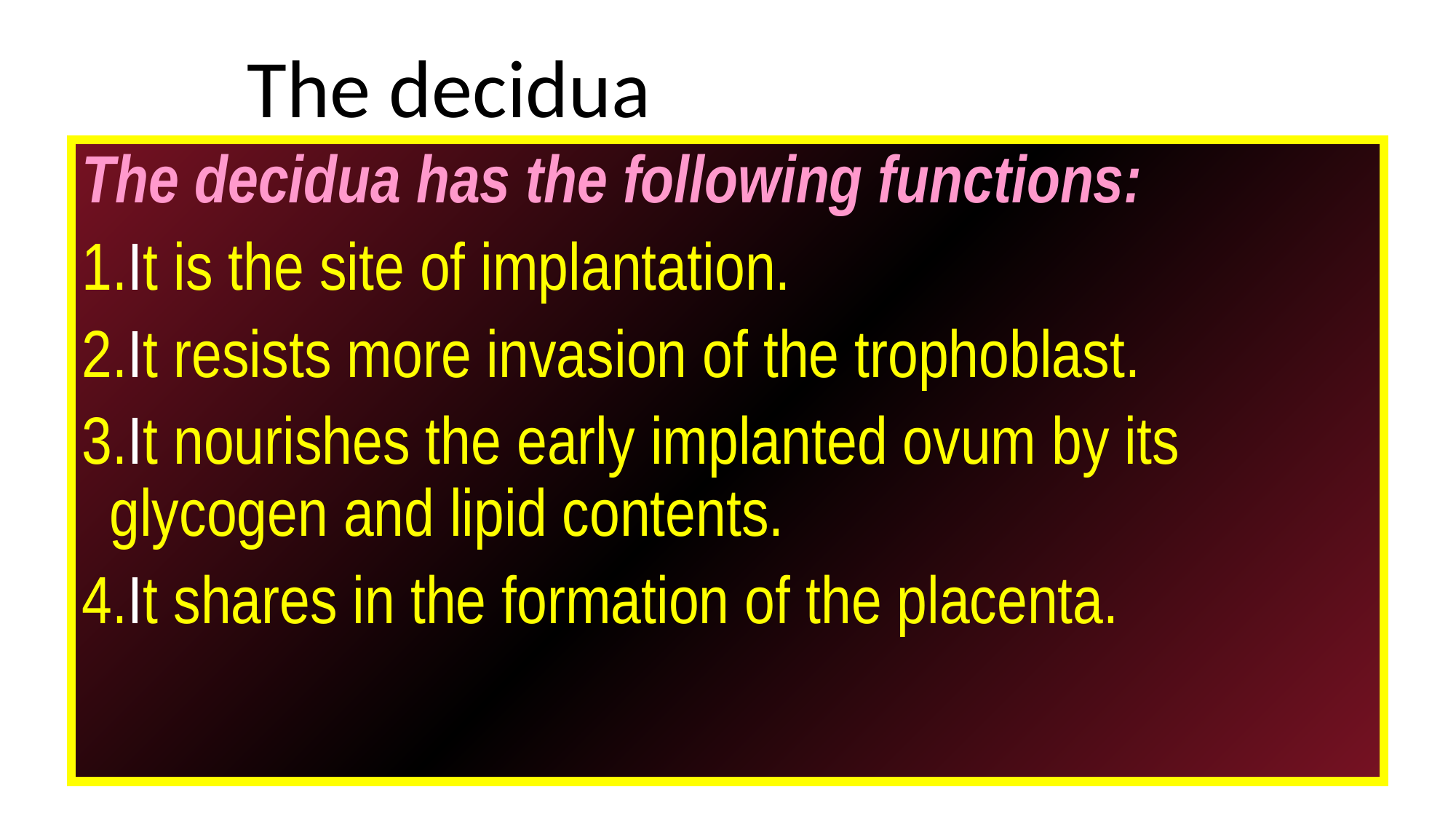

# The decidua
The decidua has the following functions:
1.It is the site of implantation.
2.It resists more invasion of the trophoblast.
3.It nourishes the early implanted ovum by its glycogen and lipid contents.
4.It shares in the formation of the placenta.